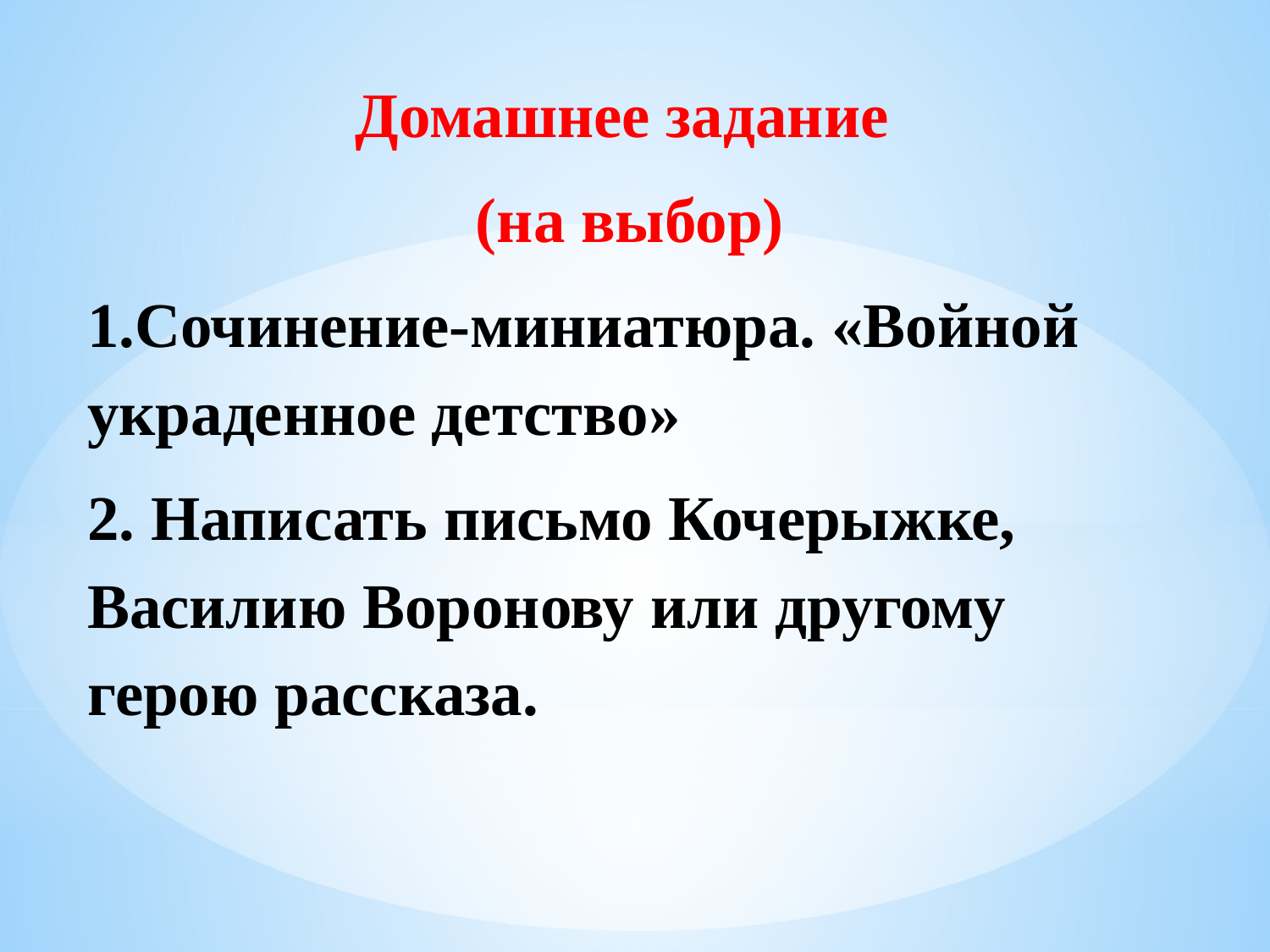

Домашнее задание
(на выбор)
1.Сочинение-миниатюра. «Войной украденное детство»
2. Написать письмо Кочерыжке, Василию Воронову или другому герою рассказа.